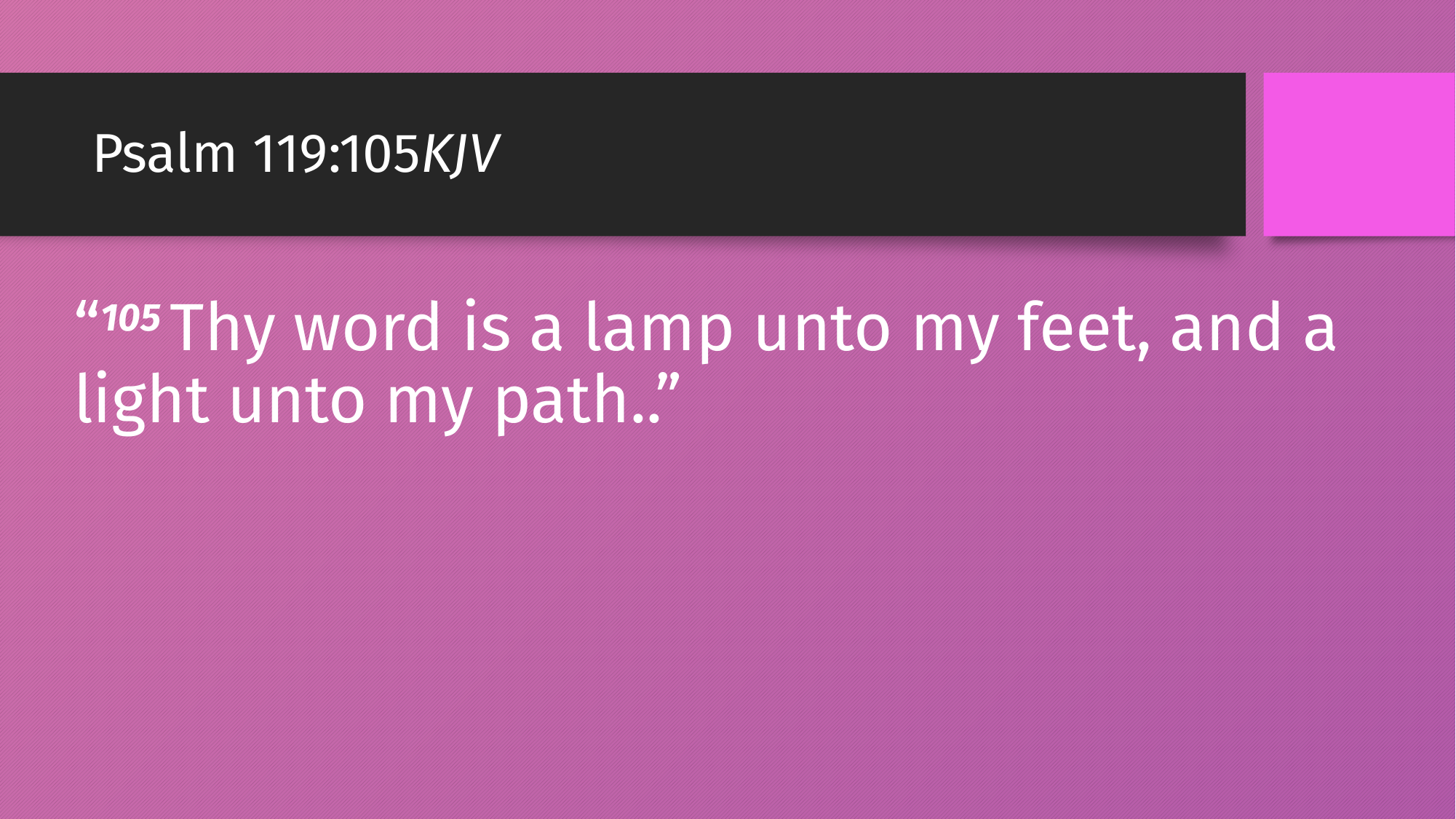

# Psalm 119:105KJV
“105 Thy word is a lamp unto my feet, and a light unto my path..”